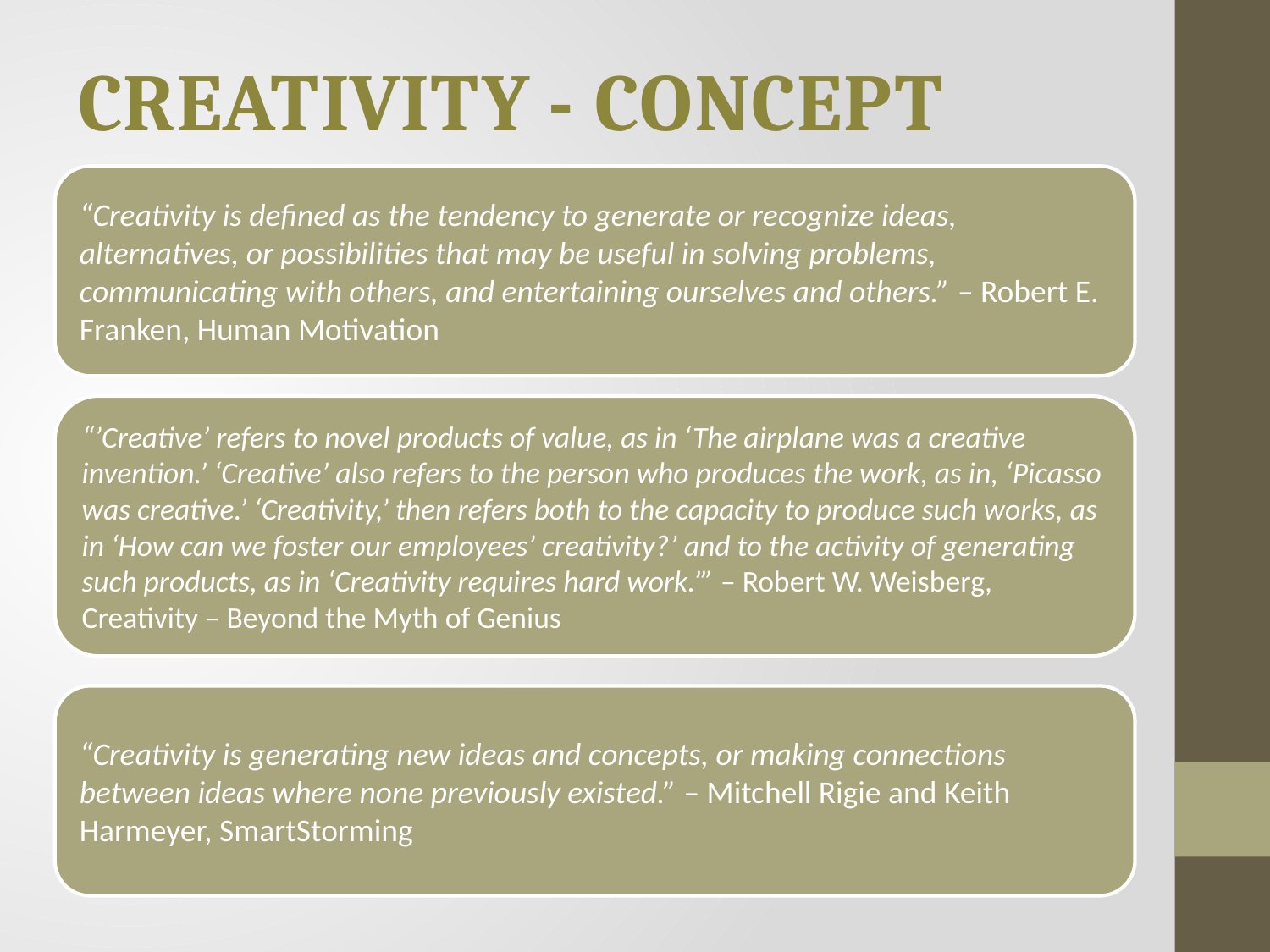

# CREATIVITY - CONCEPT
“Creativity is defined as the tendency to generate or recognize ideas, alternatives, or possibilities that may be useful in solving problems, communicating with others, and entertaining ourselves and others.” – Robert E. Franken, Human Motivation

“’Creative’ refers to novel products of value, as in ‘The airplane was a creative invention.’ ‘Creative’ also refers to the person who produces the work, as in, ‘Picasso was creative.’ ‘Creativity,’ then refers both to the capacity to produce such works, as in ‘How can we foster our employees’ creativity?’ and to the activity of generating such products, as in ‘Creativity requires hard work.’” – Robert W. Weisberg, Creativity – Beyond the Myth of Genius
“Creativity is generating new ideas and concepts, or making connections between ideas where none previously existed.” – Mitchell Rigie and Keith Harmeyer, SmartStorming